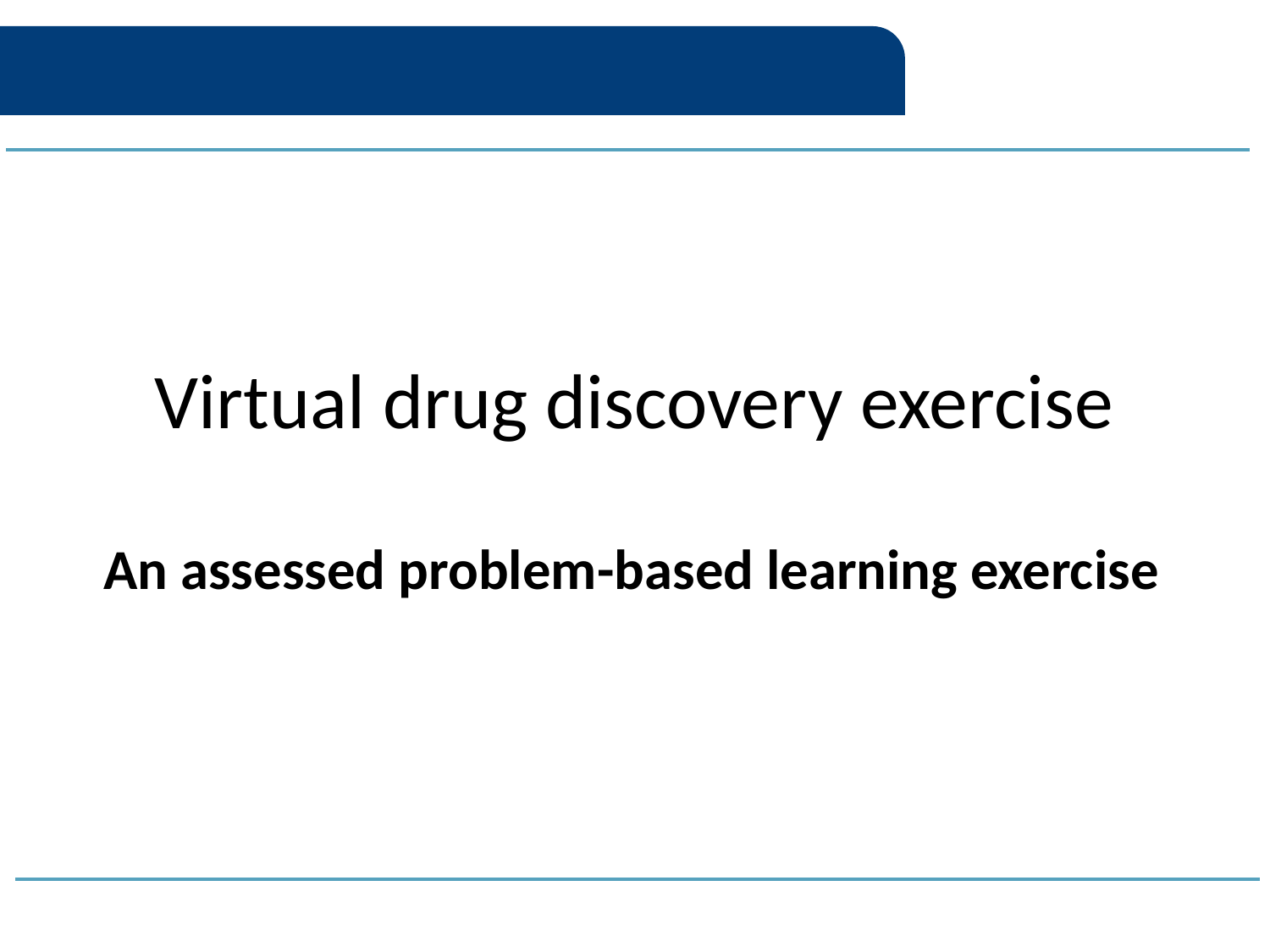

# Virtual drug discovery exercise
An assessed problem-based learning exercise